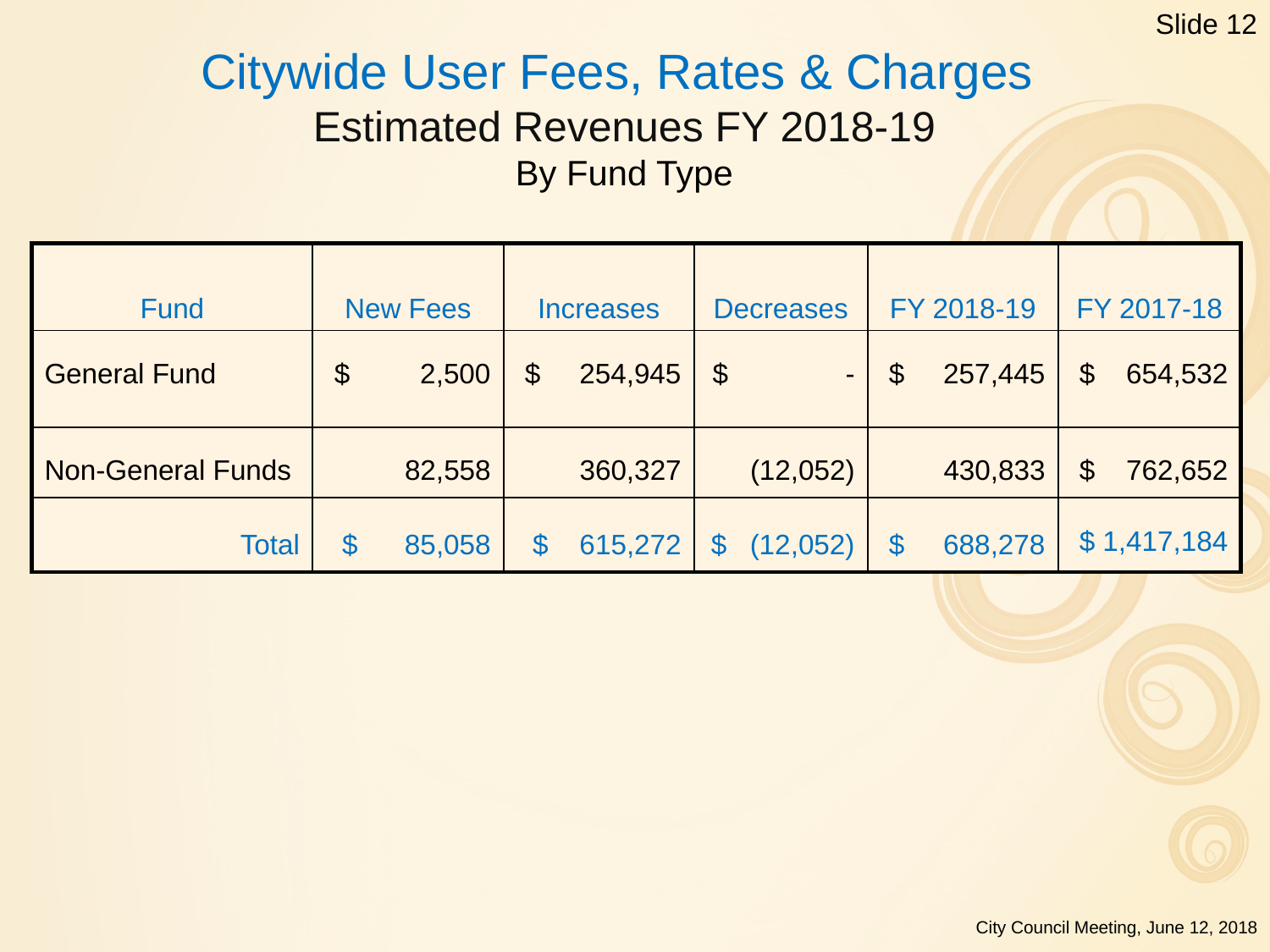

Slide 12
Citywide User Fees, Rates & Charges
Estimated Revenues FY 2018-19
By Fund Type
| Fund | New Fees | Increases | Decreases | FY 2018-19 | FY 2017-18 |
| --- | --- | --- | --- | --- | --- |
| General Fund | $ 2,500 | $ 254,945 | $ - | $ 257,445 | $ 654,532 |
| Non-General Funds | 82,558 | 360,327 | (12,052) | 430,833 | $ 762,652 |
| Total | $ 85,058 | $ 615,272 | $ (12,052) | $ 688,278 | $ 1,417,184 |

City Council Meeting, June 12, 2018